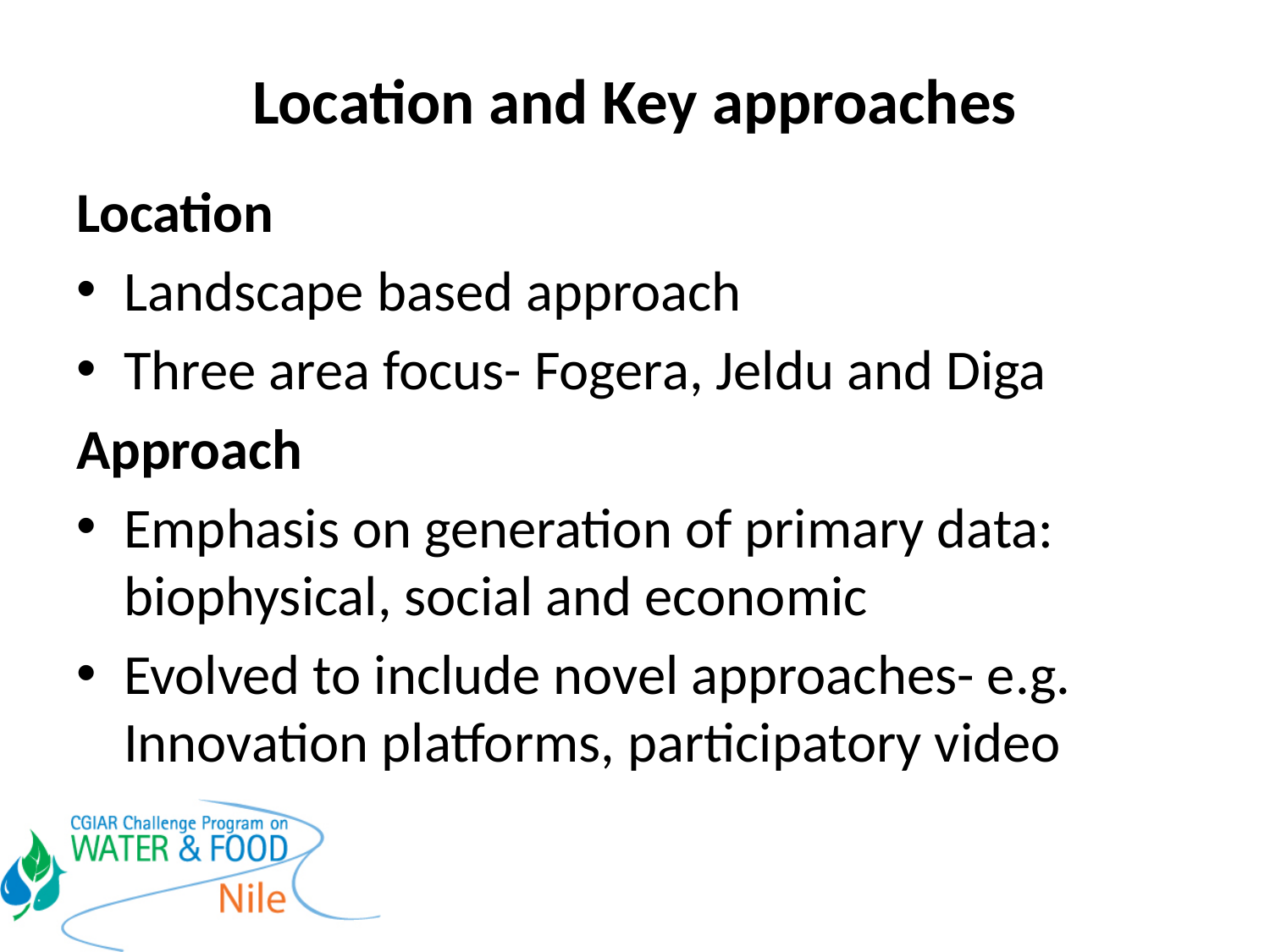

# Location and Key approaches
Location
Landscape based approach
Three area focus- Fogera, Jeldu and Diga
Approach
Emphasis on generation of primary data: biophysical, social and economic
Evolved to include novel approaches- e.g. Innovation platforms, participatory video